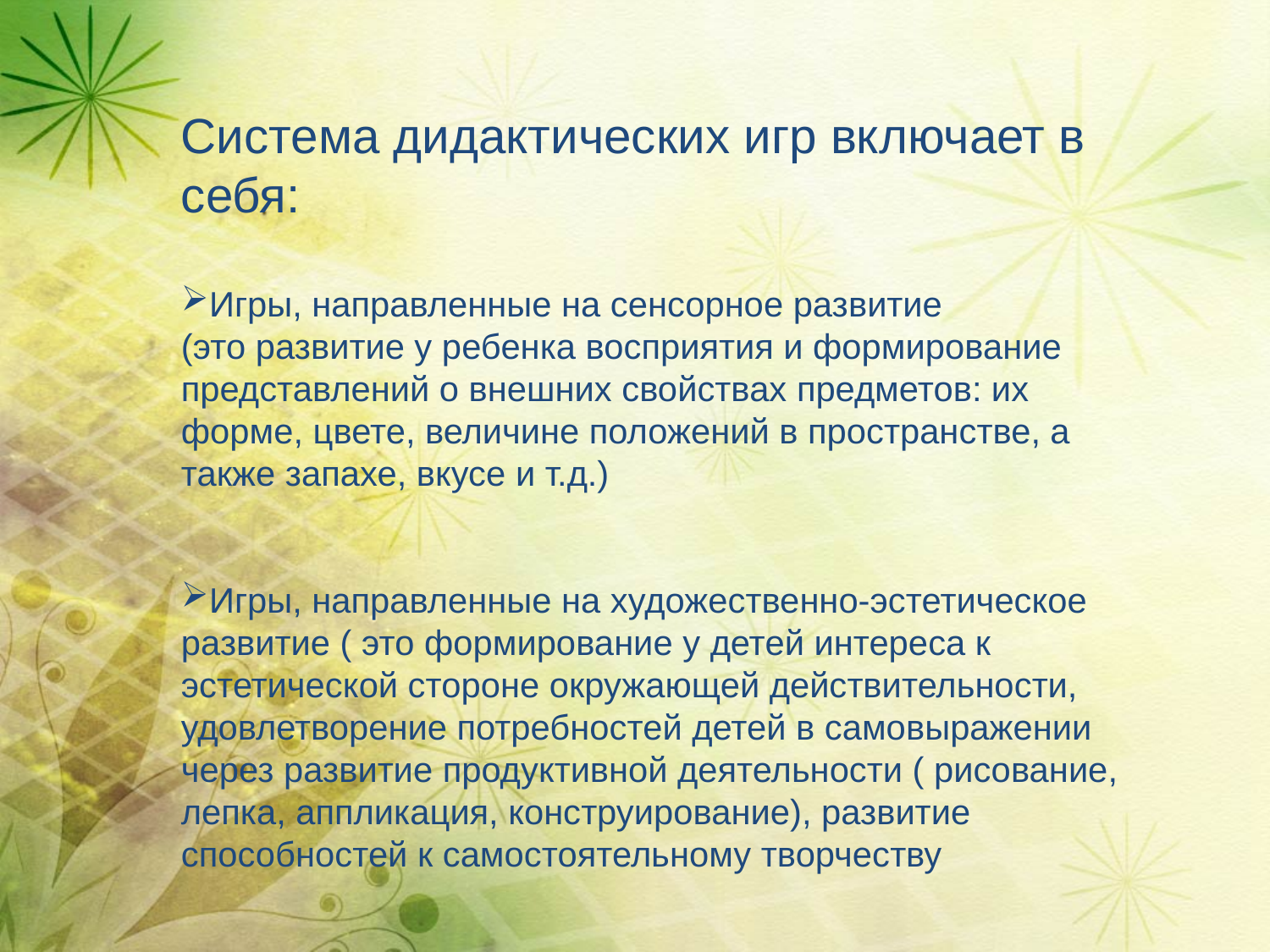

Система дидактических игр включает в себя:

Игры, направленные на сенсорное развитие
(это развитие у ребенка восприятия и формирование представлений о внешних свойствах предметов: их форме, цвете, величине положений в пространстве, а также запахе, вкусе и т.д.)

Игры, направленные на художественно-эстетическое развитие ( это формирование у детей интереса к эстетической стороне окружающей действительности, удовлетворение потребностей детей в самовыражении через развитие продуктивной деятельности ( рисование, лепка, аппликация, конструирование), развитие способностей к самостоятельному творчеству